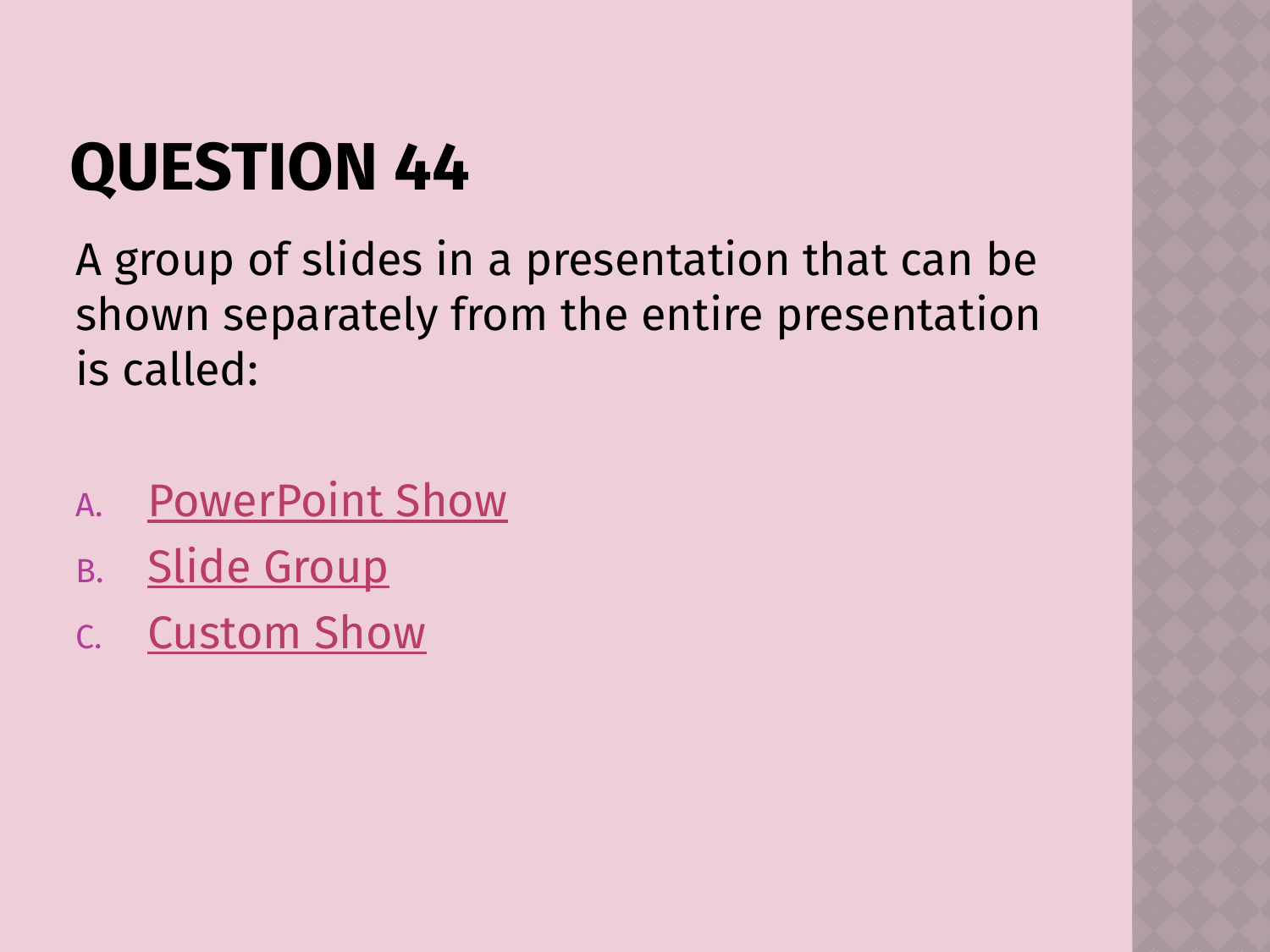

# Question 44
A group of slides in a presentation that can be shown separately from the entire presentation is called:

PowerPoint Show
Slide Group
Custom Show